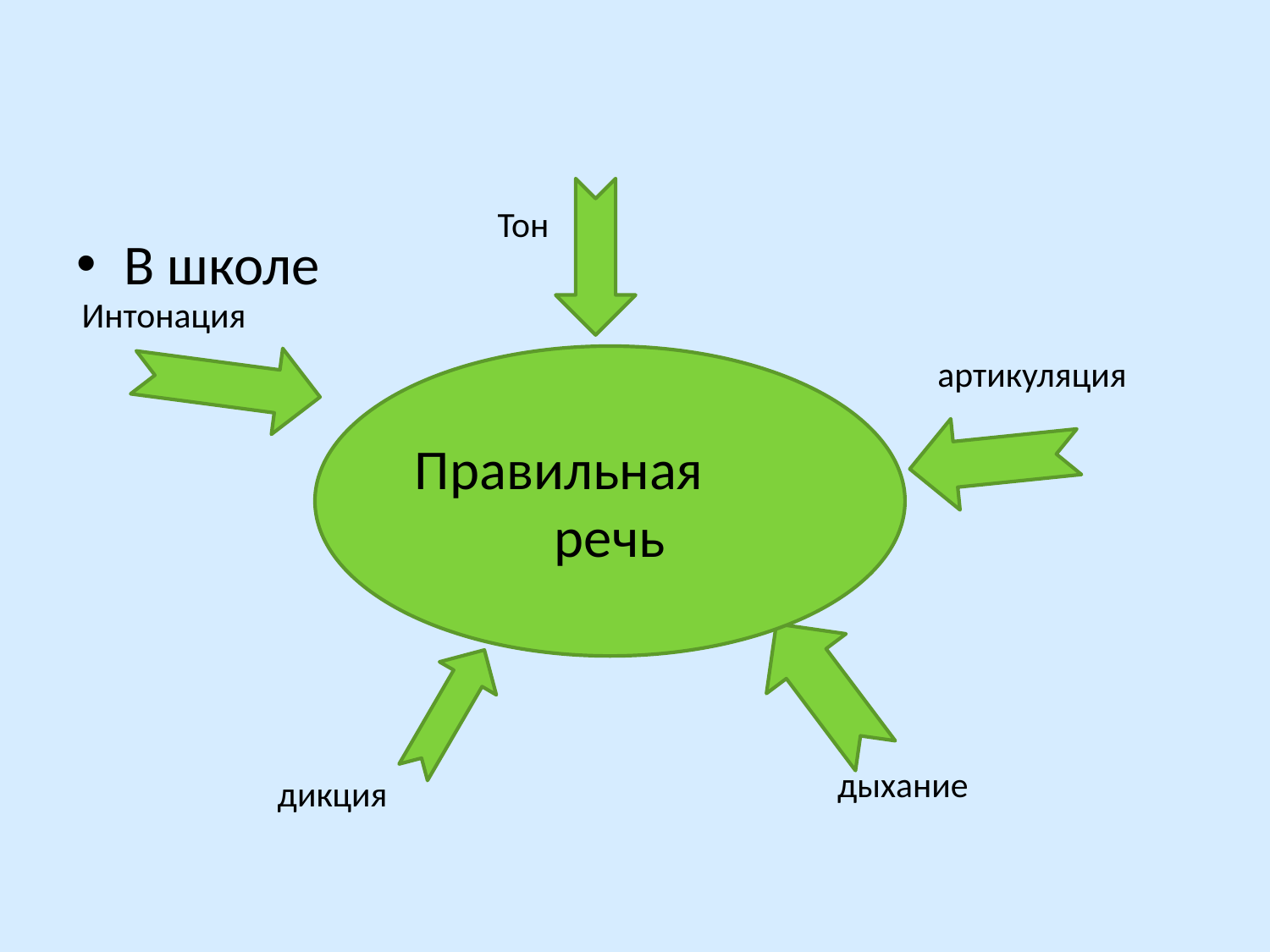

#
Тон

В школе
Интонация

артикуляция
Правильная         речь

дыхание
дикция